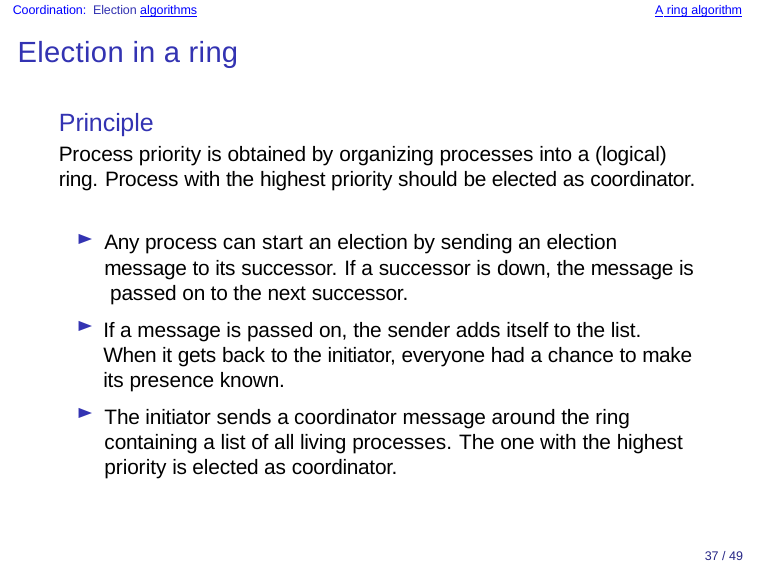

Coordination: Election algorithms
A ring algorithm
Election in a ring

Principle
Process priority is obtained by organizing processes into a (logical)  ring. Process with the highest priority should be elected as coordinator.

Any process can start an election by sending an election  message to its successor. If a successor is down, the message is  passed on to the next successor.
If a message is passed on, the sender adds itself to the list.  When it gets back to the initiator, everyone had a chance to make  its presence known.
The initiator sends a coordinator message around the ring  containing a list of all living processes. The one with the highest  priority is elected as coordinator.
37 / 49